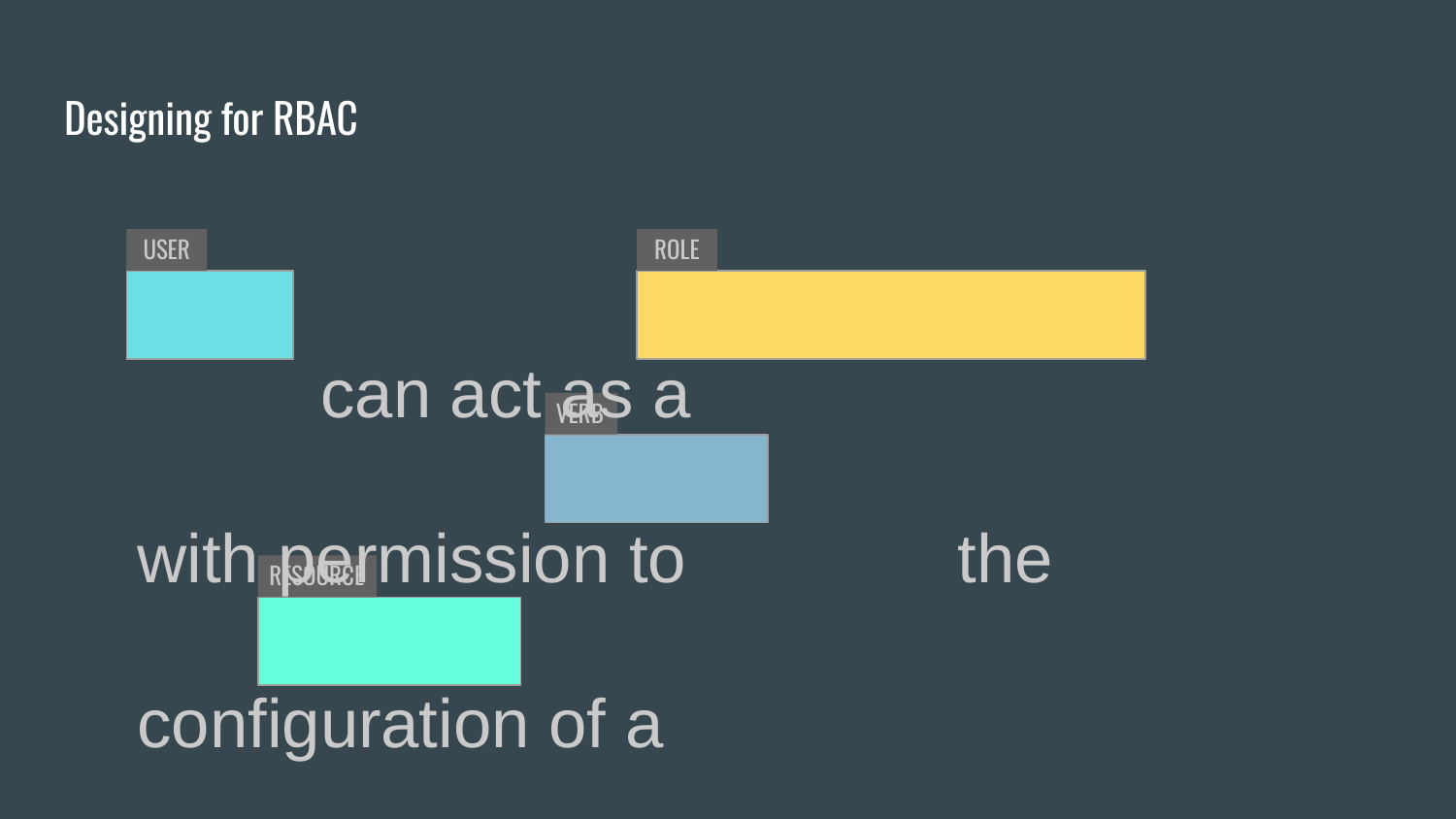

# Designing for RBAC
USER
ROLE
Alice can act as a Cluster Operator with permission to Update the configuration of a Gateway

VERB

RESOURCE